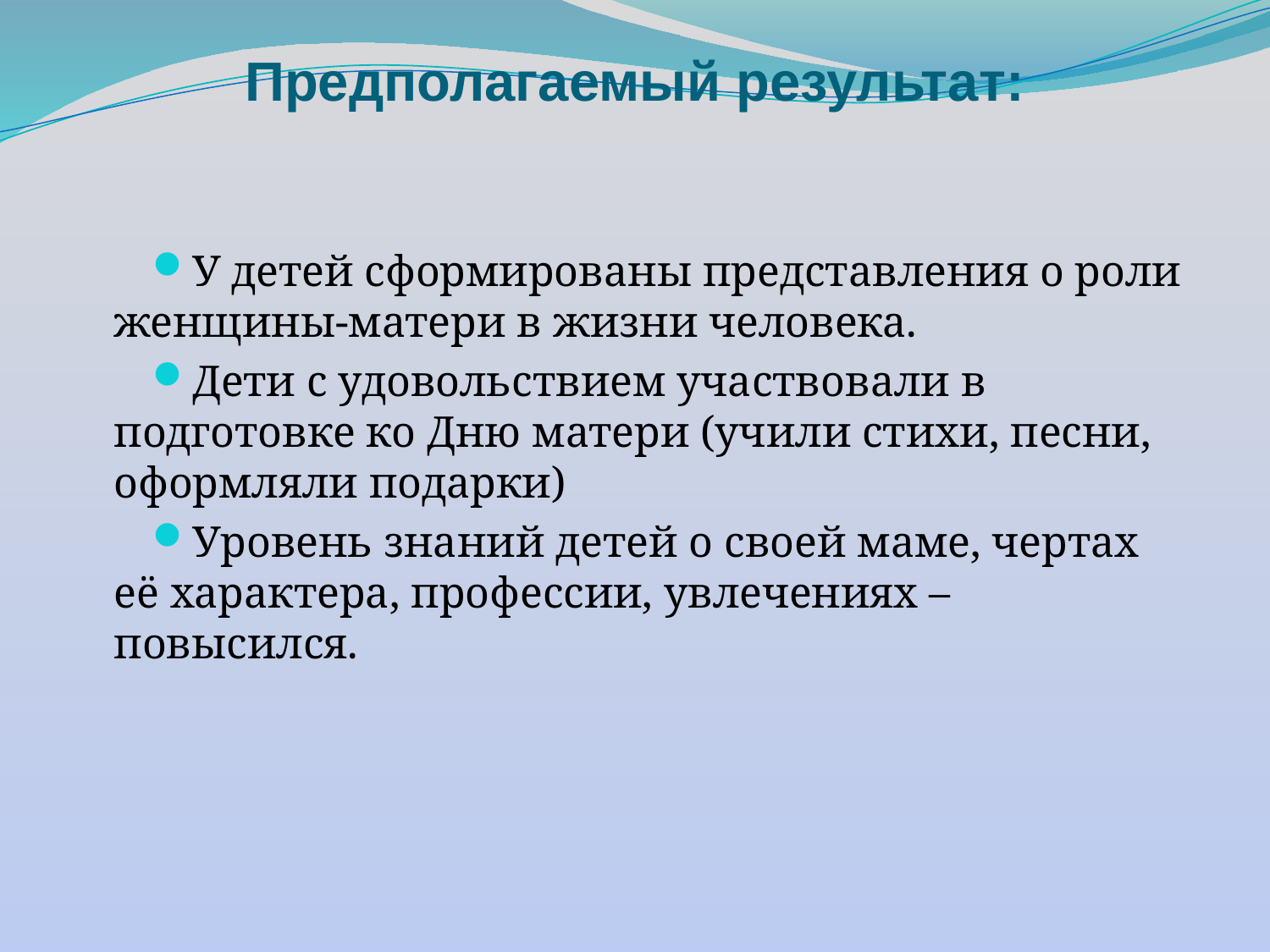

# Предполагаемый результат:

У детей сформированы представления о роли женщины-матери в жизни человека.
Дети с удовольствием участвовали в подготовке ко Дню матери (учили стихи, песни, оформляли подарки)
Уровень знаний детей о своей маме, чертах её характера, профессии, увлечениях – повысился.